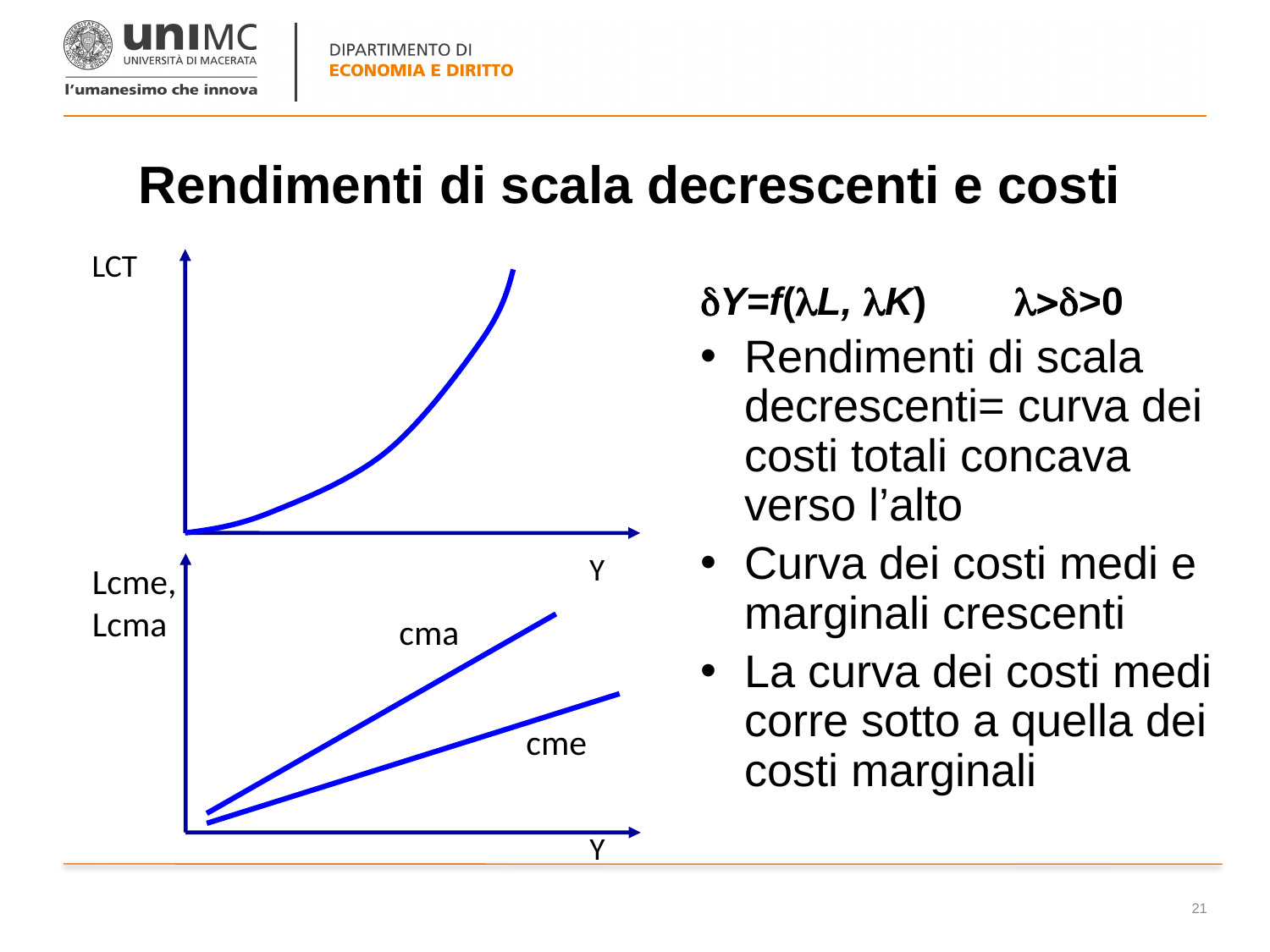

# Rendimenti di scala decrescenti e costi
LCT

Y
δY=f(λL, λK)        λ>δ>0
Rendimenti di scala decrescenti= curva dei costi totali concava verso l’alto
Curva dei costi medi e marginali crescenti
La curva dei costi medi corre sotto a quella dei costi marginali
Lcme,
Lcma

cma

cme
Y

21